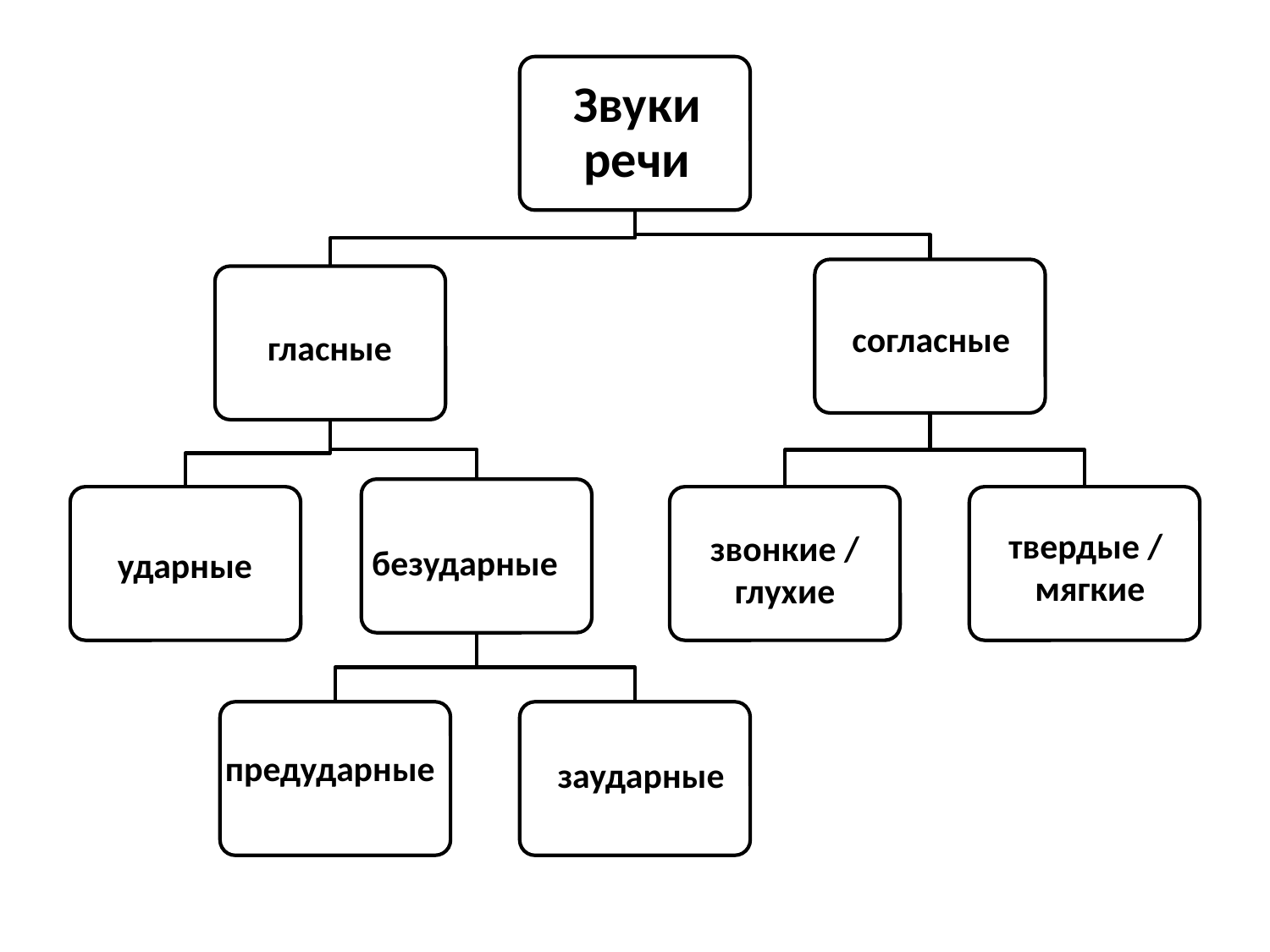

Звуки речи

согласные
гласные
твердые /
мягкие
звонкие /
глухие
безударные
ударные
предударные
заударные